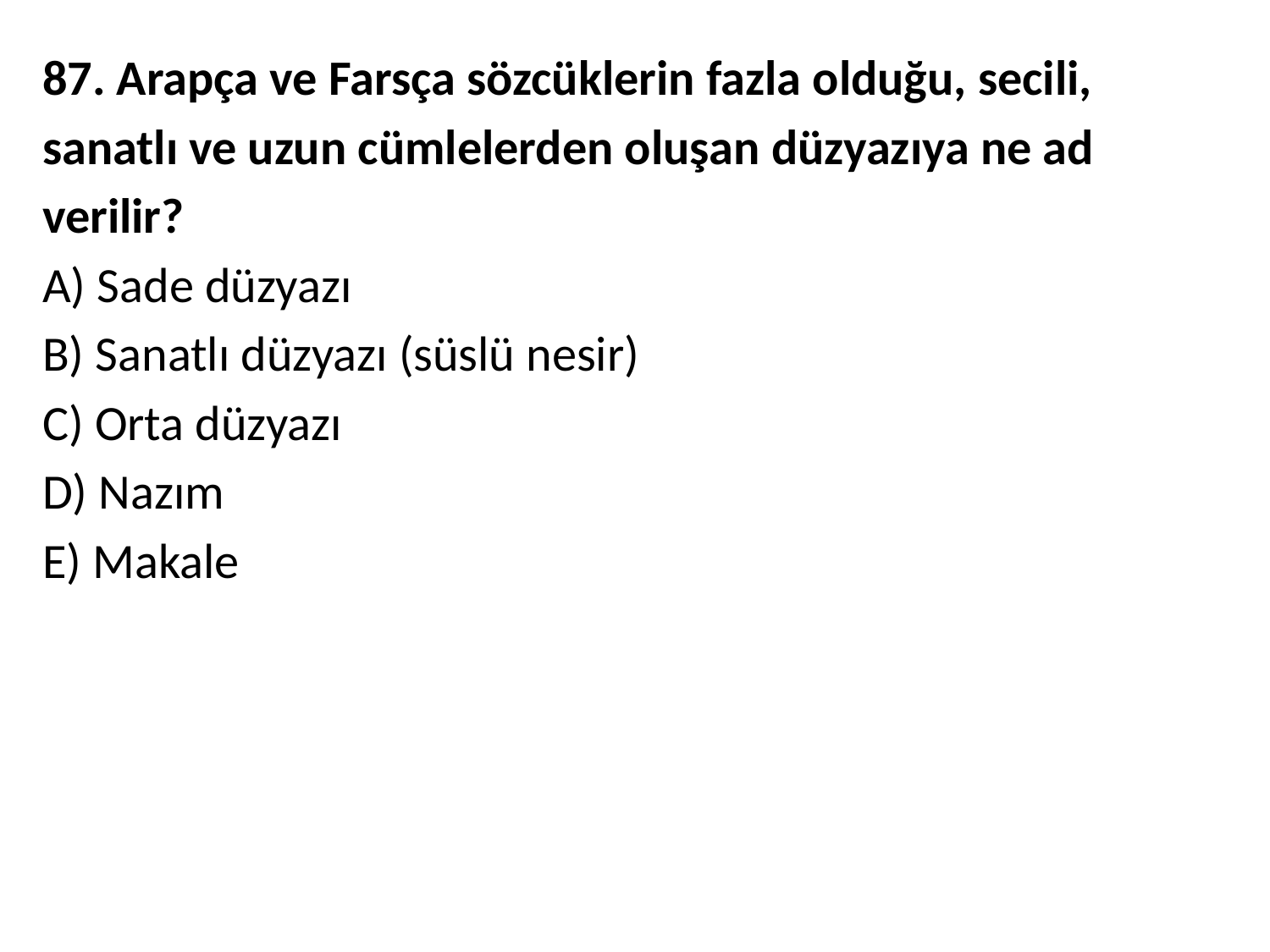

87. Arapça ve Farsça sözcüklerin fazla olduğu, secili,
sanatlı ve uzun cümlelerden oluşan düzyazıya ne ad
verilir?
A) Sade düzyazı
B) Sanatlı düzyazı (süslü nesir)
C) Orta düzyazı
D) Nazım
E) Makale